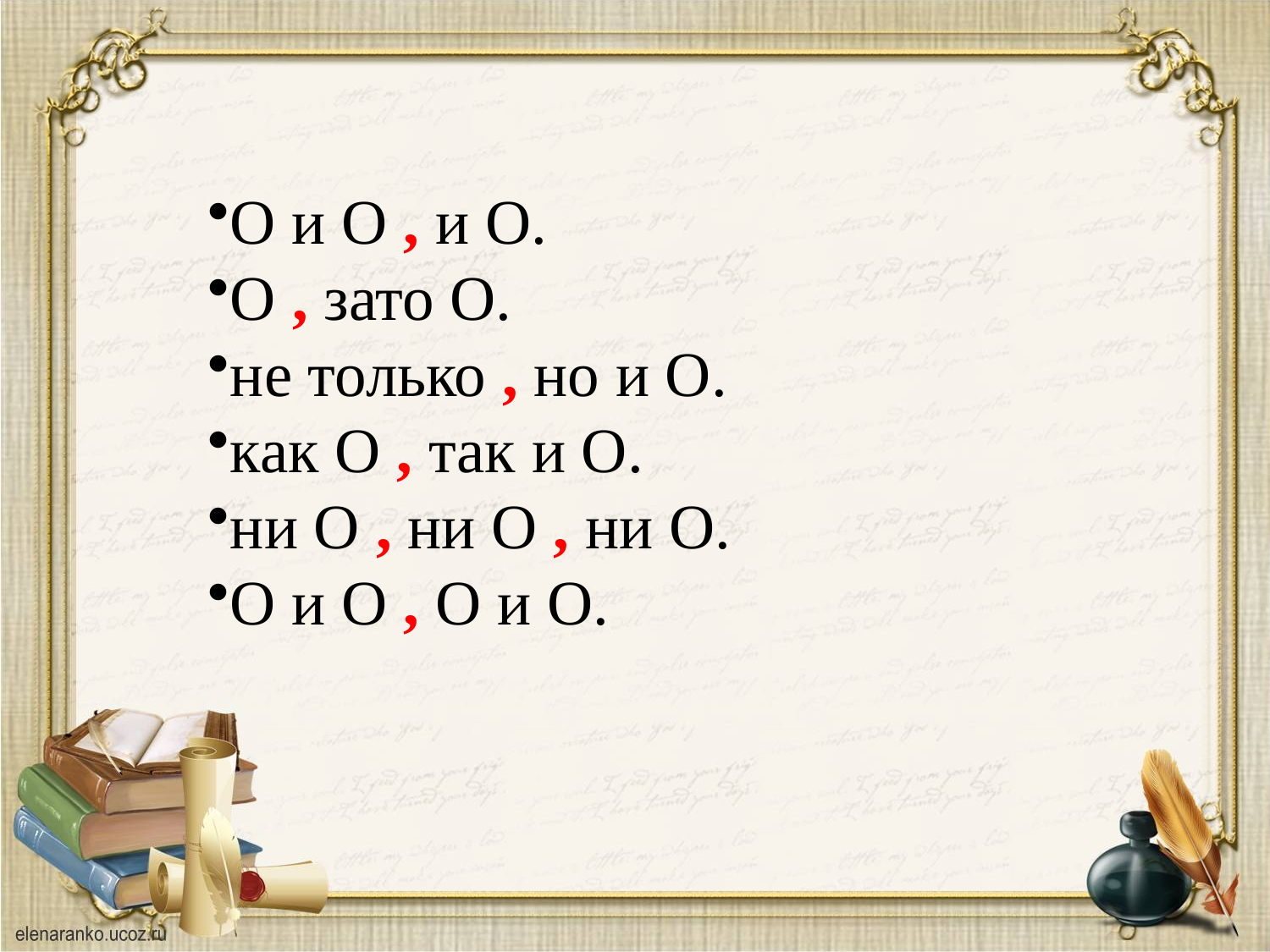

О и О , и О.
О , зато О.
не только , но и О.
как О , так и О.
ни О , ни О , ни О.
О и О , О и О.